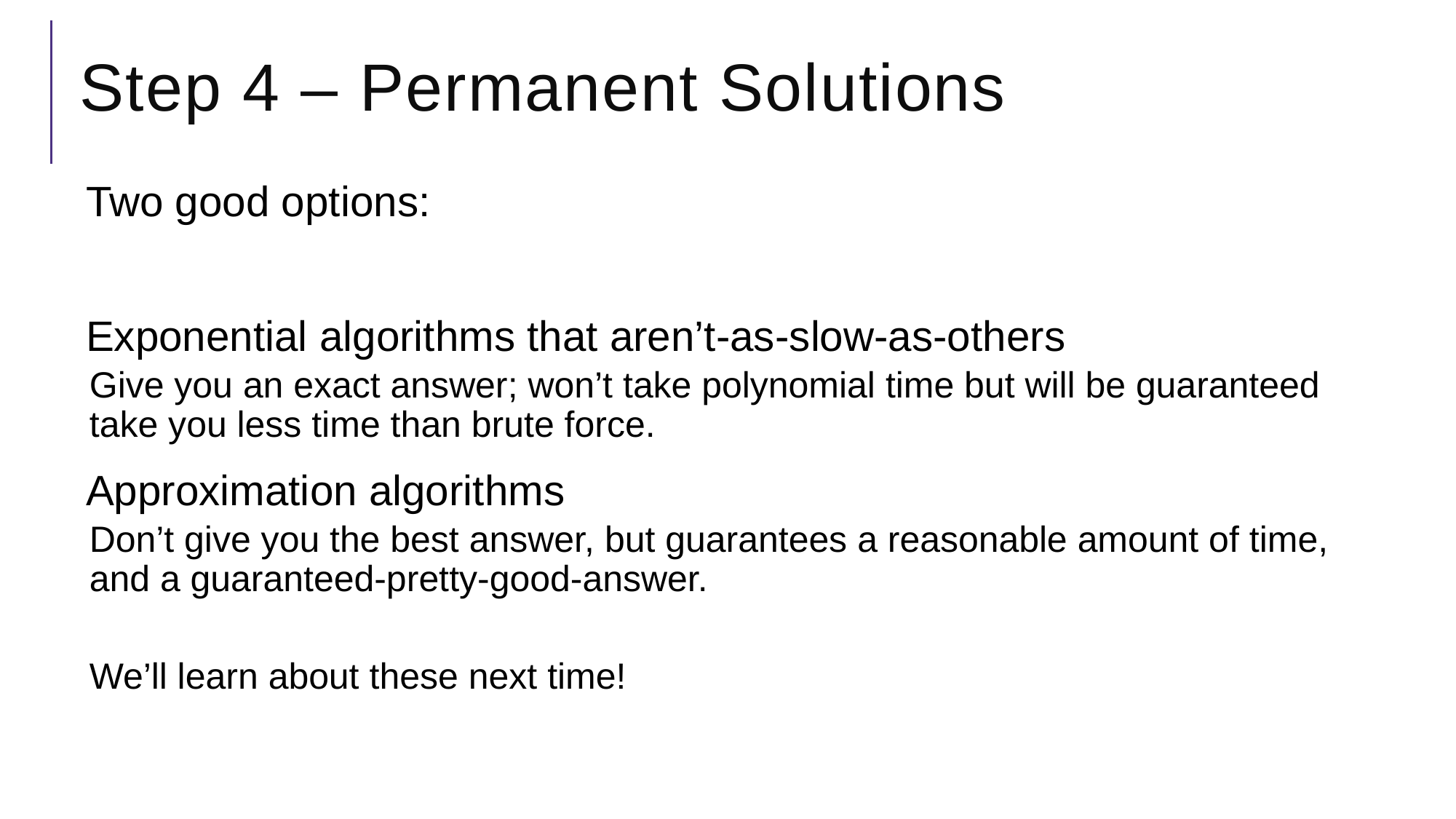

# Step 4 – Permanent Solutions
Two good options:

Exponential algorithms that aren’t-as-slow-as-others
Give you an exact answer; won’t take polynomial time but will be guaranteed take you less time than brute force.
Approximation algorithms
Don’t give you the best answer, but guarantees a reasonable amount of time, and a guaranteed-pretty-good-answer.

We’ll learn about these next time!